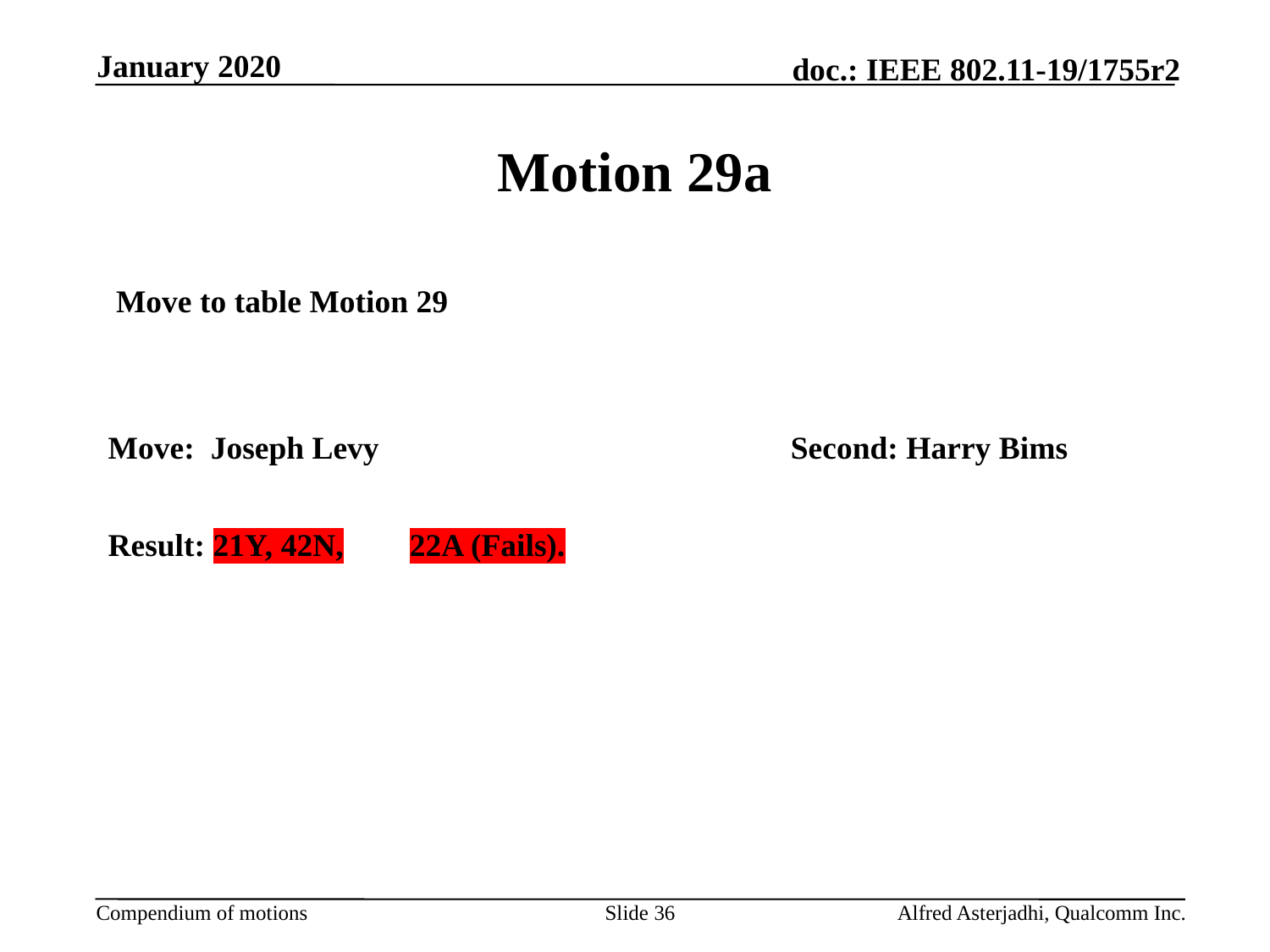

January 2020
# Motion 29a
 Move to table Motion 29

Move:  Joseph Levy				Second: Harry Bims

Result: 21Y, 42N,	22A (Fails).

Slide 36
Alfred Asterjadhi, Qualcomm Inc.